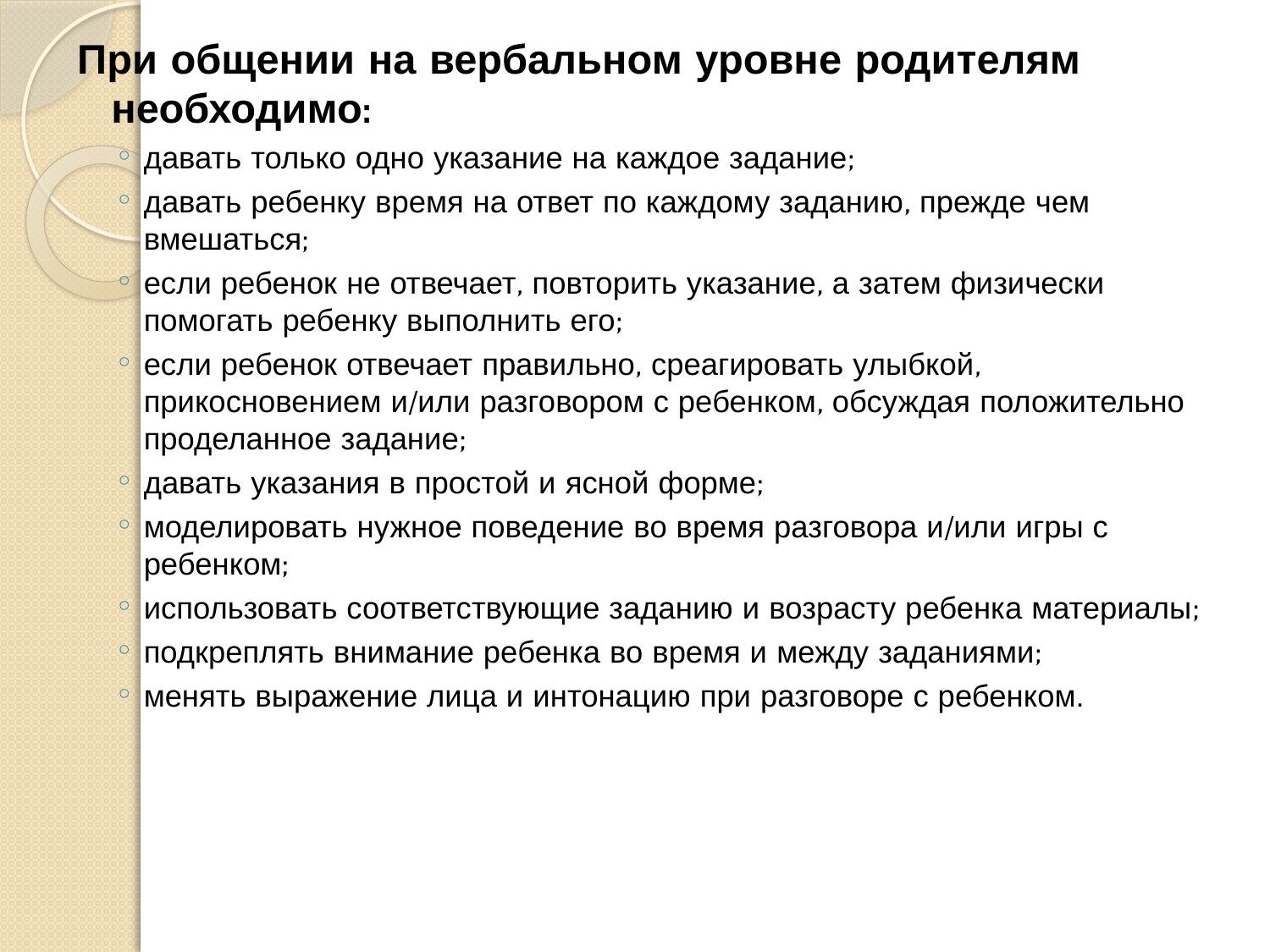

При общении на вербальном уровне родителям необходимо:
давать только одно указание на каждое задание;
давать ребенку время на ответ по каждому заданию, прежде чем вмешаться;
если ребенок не отвечает, повторить указание, а затем физически помогать ребенку выполнить его;
если ребенок отвечает правильно, среагировать улыбкой, прикосновением и/или разговором с ребенком, обсуждая положительно проделанное задание;
давать указания в простой и ясной форме;
моделировать нужное поведение во время разговора и/или игры с ребенком;
использовать соответствующие заданию и возрасту ребенка материалы;
подкреплять внимание ребенка во время и между заданиями;
менять выражение лица и интонацию при разговоре с ребенком.
#